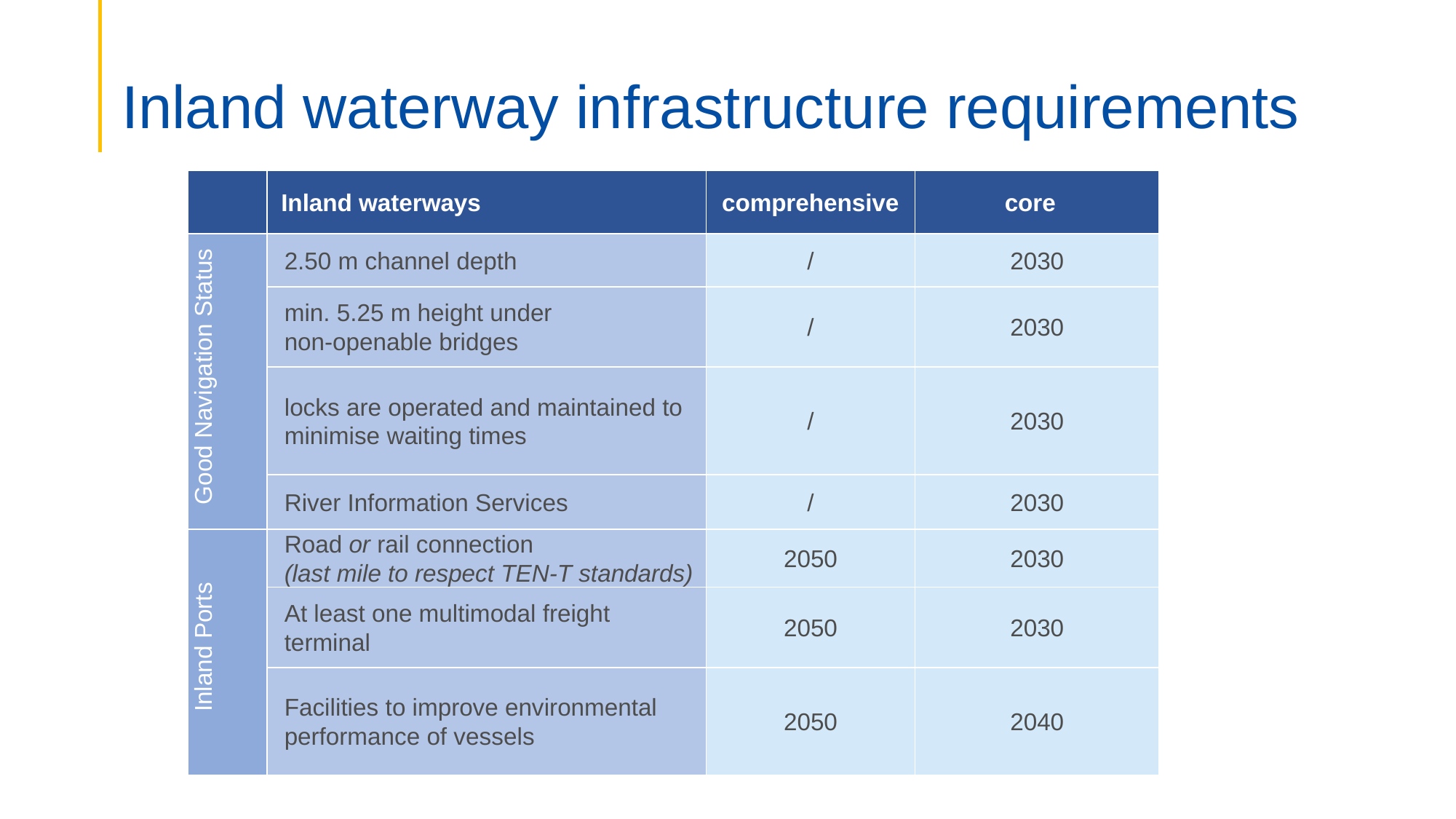

# Inland waterway infrastructure requirements
|  | Inland waterways | comprehensive | core |
| --- | --- | --- | --- |
| Good Navigation Status | 2.50 m channel depth | / | 2030 |
|  | min. 5.25 m height under non-openable bridges | / | 2030 |
|  | locks are operated and maintained to minimise waiting times | / | 2030 |
|  | River Information Services | / | 2030 |
| Inland Ports | Road or rail connection (last mile to respect TEN-T standards) | 2050 | 2030 |
|  | At least one multimodal freight terminal | 2050 | 2030 |
|  | Facilities to improve environmental performance of vessels | 2050 | 2040 |